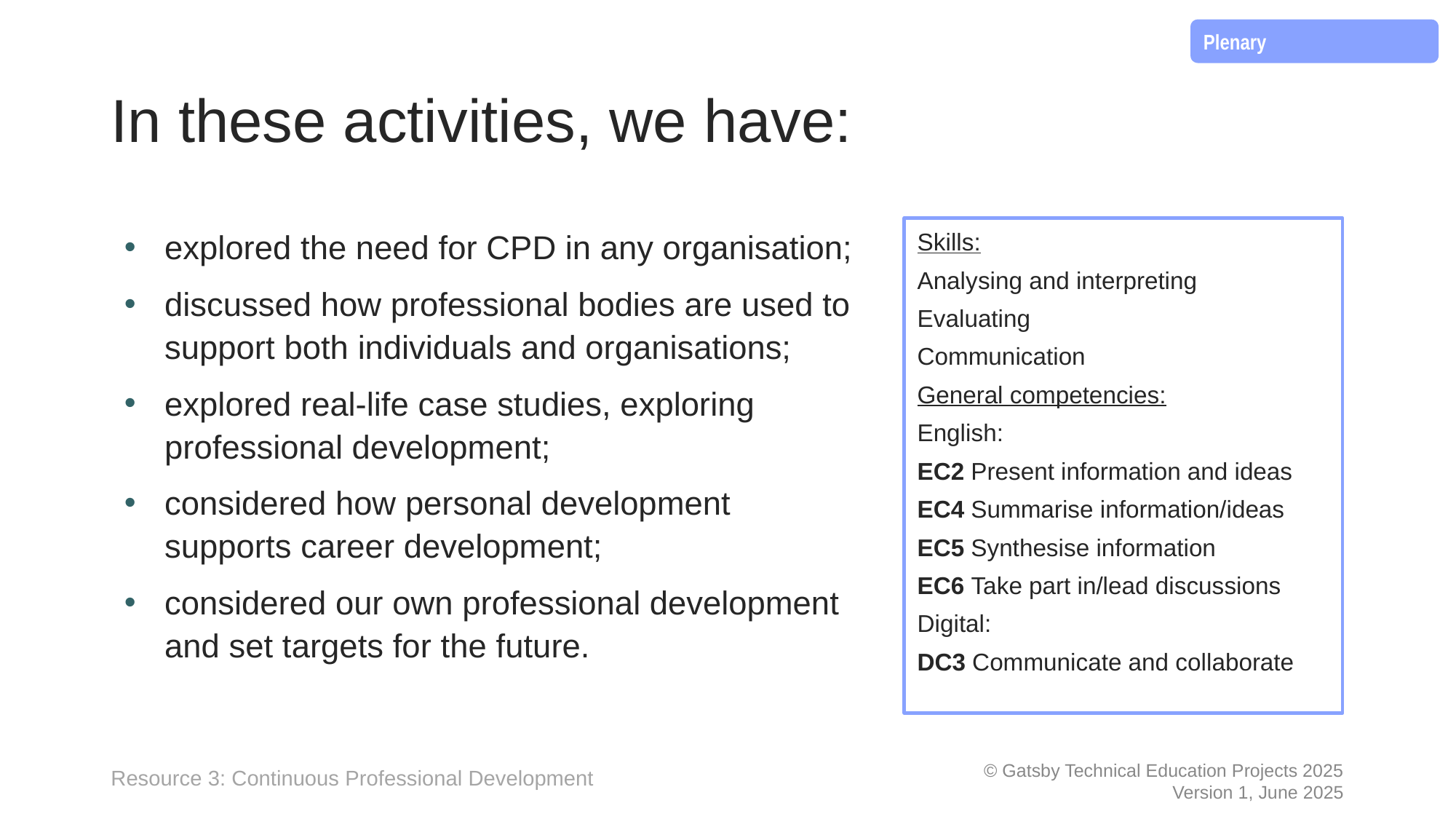

Plenary
# In these activities, we have:
explored the need for CPD in any organisation;
discussed how professional bodies are used to support both individuals and organisations;
explored real-life case studies, exploring professional development;
considered how personal development supports career development;
considered our own professional development and set targets for the future.
Skills:
Analysing and interpreting
Evaluating
Communication
General competencies:
English:
EC2 Present information and ideas
EC4 Summarise information/ideas
EC5 Synthesise information
EC6 Take part in/lead discussions
Digital:
DC3 Communicate and collaborate